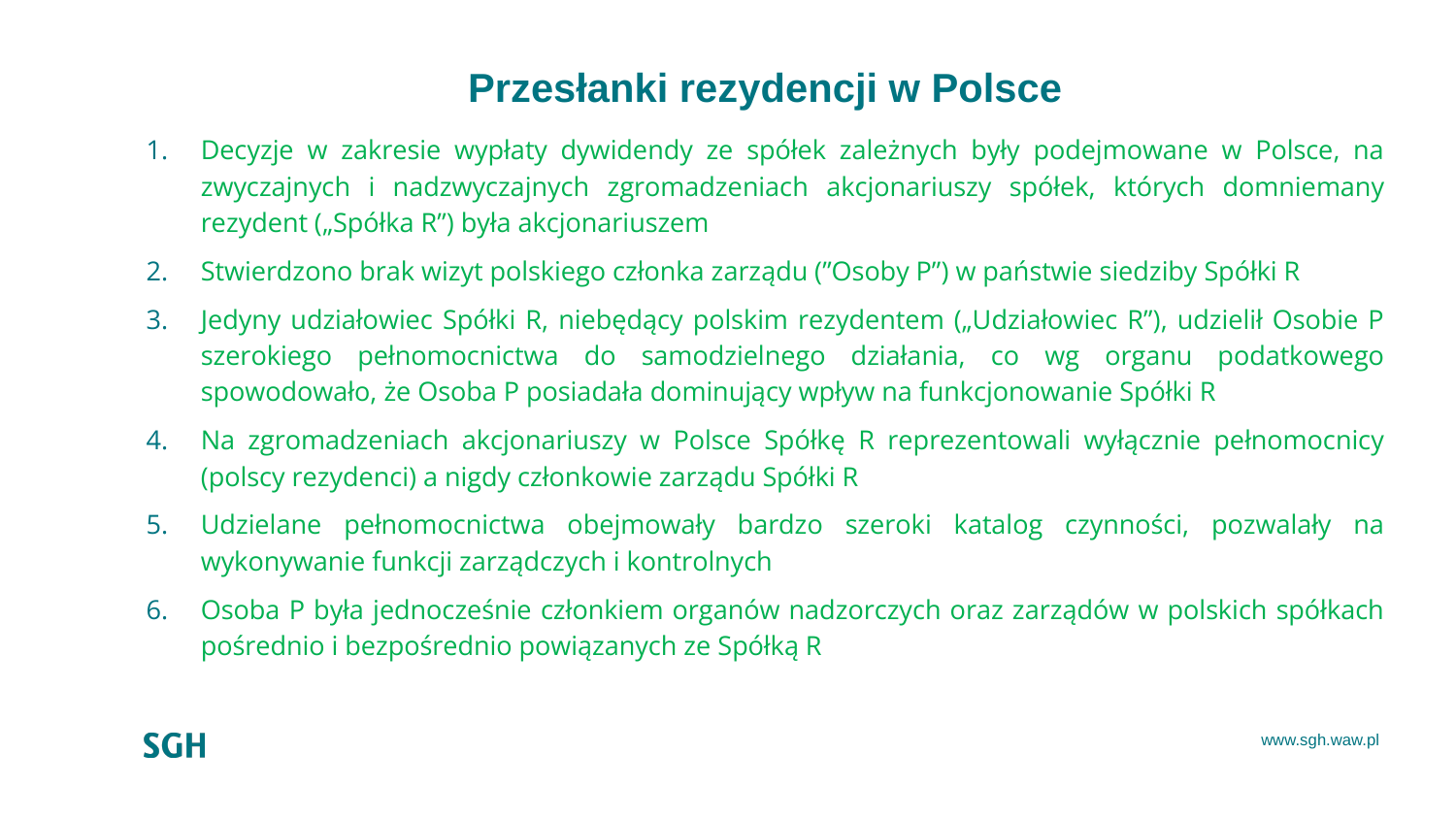

# Przesłanki rezydencji w Polsce
Decyzje w zakresie wypłaty dywidendy ze spółek zależnych były podejmowane w Polsce, na zwyczajnych i nadzwyczajnych zgromadzeniach akcjonariuszy spółek, których domniemany rezydent („Spółka R”) była akcjonariuszem
Stwierdzono brak wizyt polskiego członka zarządu (”Osoby P”) w państwie siedziby Spółki R
Jedyny udziałowiec Spółki R, niebędący polskim rezydentem („Udziałowiec R”), udzielił Osobie P szerokiego pełnomocnictwa do samodzielnego działania, co wg organu podatkowego spowodowało, że Osoba P posiadała dominujący wpływ na funkcjonowanie Spółki R
Na zgromadzeniach akcjonariuszy w Polsce Spółkę R reprezentowali wyłącznie pełnomocnicy (polscy rezydenci) a nigdy członkowie zarządu Spółki R
Udzielane pełnomocnictwa obejmowały bardzo szeroki katalog czynności, pozwalały na wykonywanie funkcji zarządczych i kontrolnych
Osoba P była jednocześnie członkiem organów nadzorczych oraz zarządów w polskich spółkach pośrednio i bezpośrednio powiązanych ze Spółką R